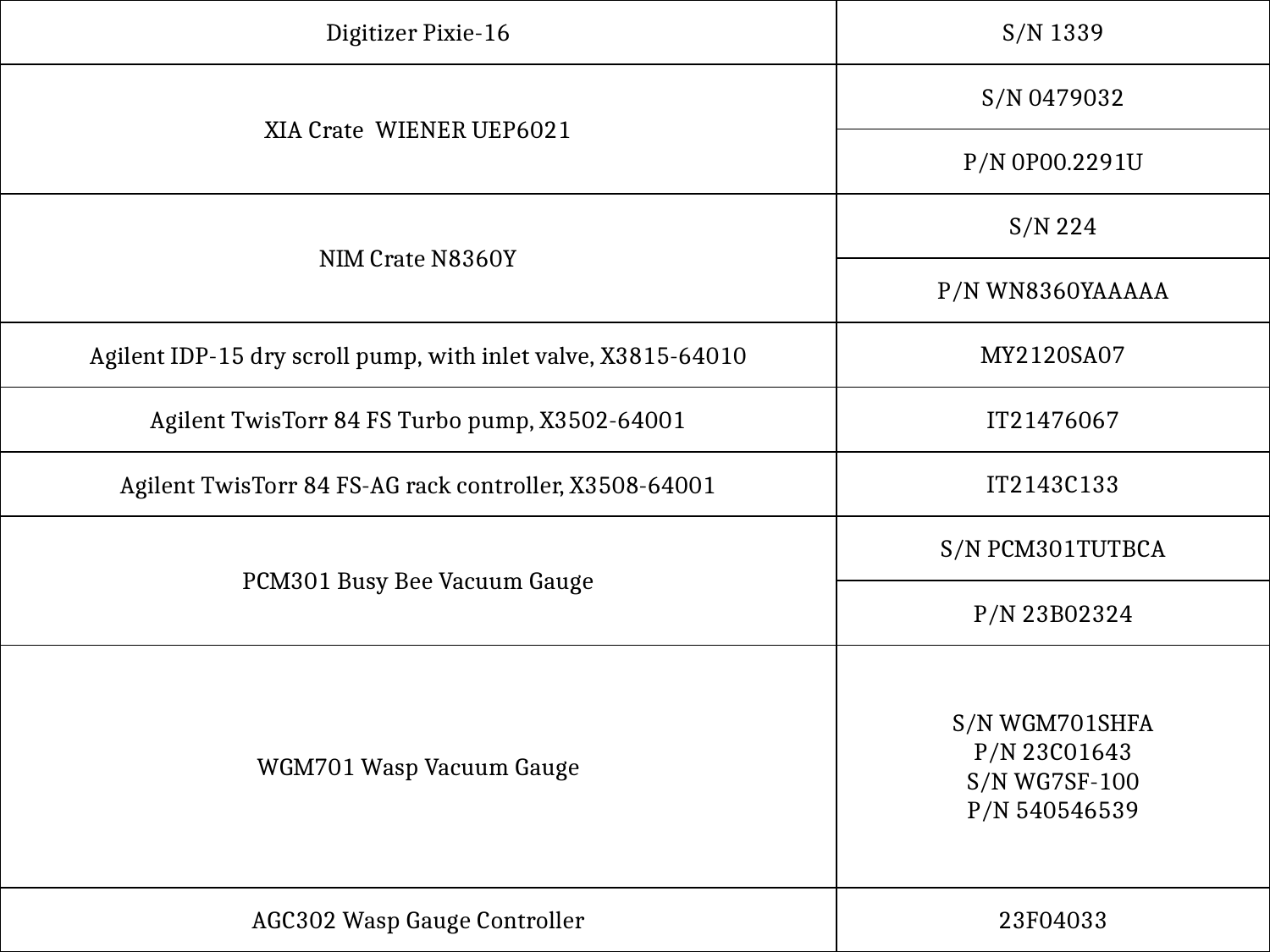

| Digitizer Pixie-16 | S/N 1339 |
| --- | --- |
| XIA Crate WIENER UEP6021 | S/N 0479032 |
|  | P/N 0P00.2291U |
| NIM Crate N8360Y | S/N 224 |
|  | P/N WN8360YAAAAA |
| Agilent IDP-15 dry scroll pump, with inlet valve, X3815-64010 | MY2120SA07 |
| Agilent TwisTorr 84 FS Turbo pump, X3502-64001 | IT21476067 |
| Agilent TwisTorr 84 FS-AG rack controller, X3508-64001 | IT2143C133 |
| PCM301 Busy Bee Vacuum Gauge | S/N PCM301TUTBCA |
| PCM301 Busy Bee Vacuum Gauge | P/N 23B02324 |
| WGM701 Wasp Vacuum Gauge | S/N WGM701SHFA P/N 23C01643 S/N WG7SF-100 P/N 540546539 |
| AGC302 Wasp Gauge Controller | 23F04033 |